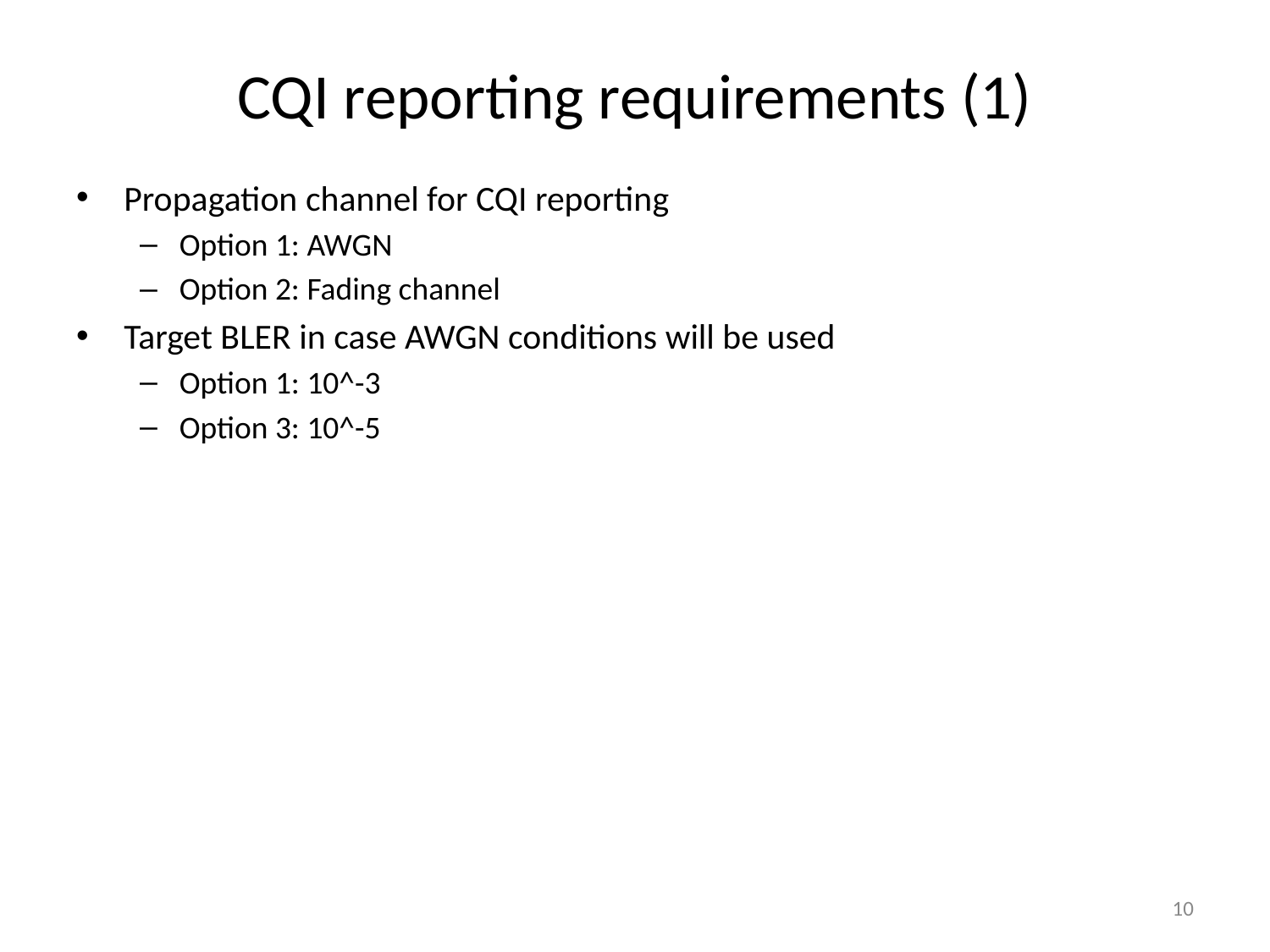

# CQI reporting requirements (1)
Propagation channel for CQI reporting
Option 1: AWGN
Option 2: Fading channel
Target BLER in case AWGN conditions will be used
Option 1: 10^-3
Option 3: 10^-5

10